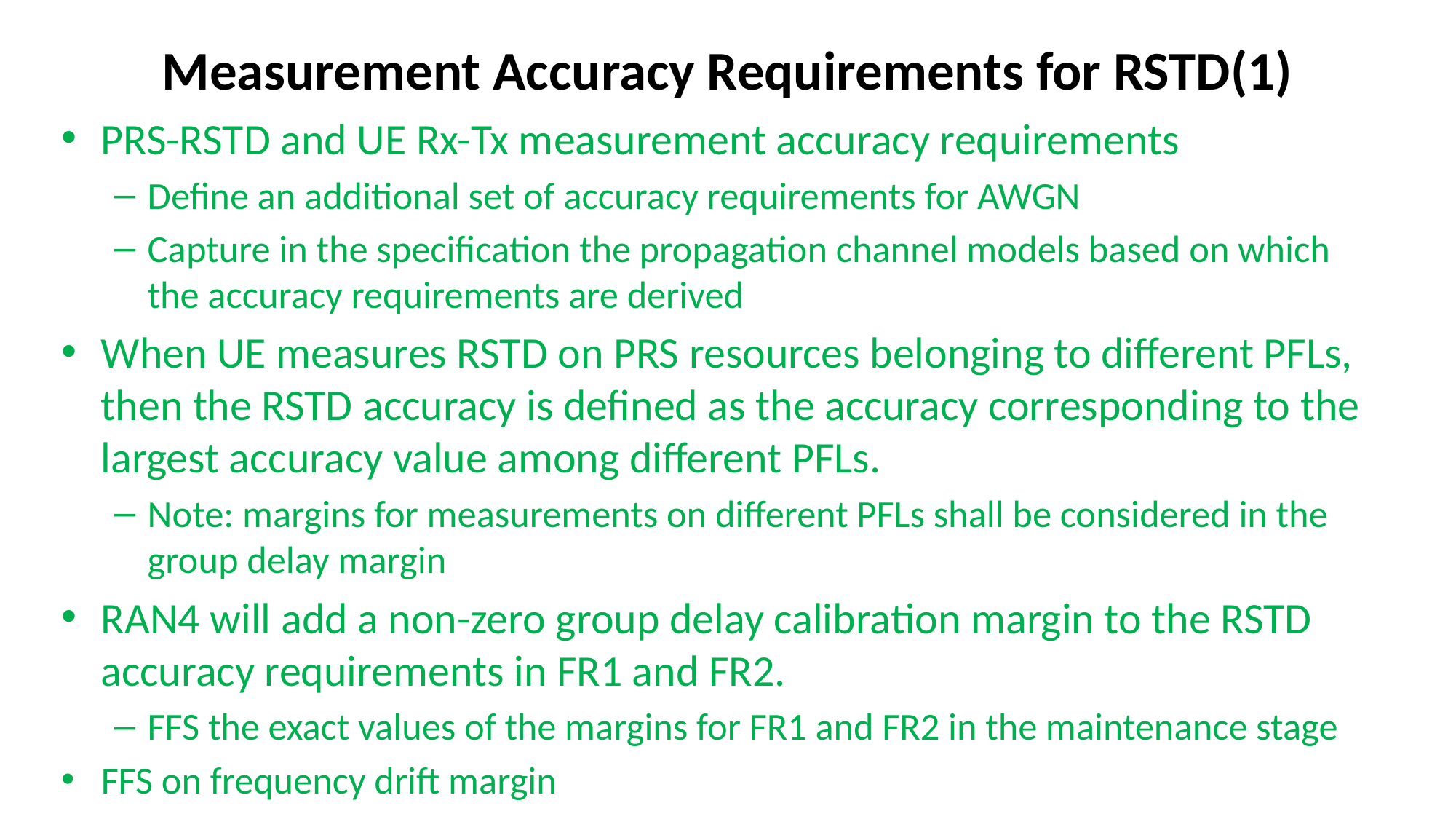

# Measurement Accuracy Requirements for RSTD(1)
PRS-RSTD and UE Rx-Tx measurement accuracy requirements
Define an additional set of accuracy requirements for AWGN
Capture in the specification the propagation channel models based on which the accuracy requirements are derived
When UE measures RSTD on PRS resources belonging to different PFLs, then the RSTD accuracy is defined as the accuracy corresponding to the largest accuracy value among different PFLs.
Note: margins for measurements on different PFLs shall be considered in the group delay margin
RAN4 will add a non-zero group delay calibration margin to the RSTD accuracy requirements in FR1 and FR2.
FFS the exact values of the margins for FR1 and FR2 in the maintenance stage
FFS on frequency drift margin